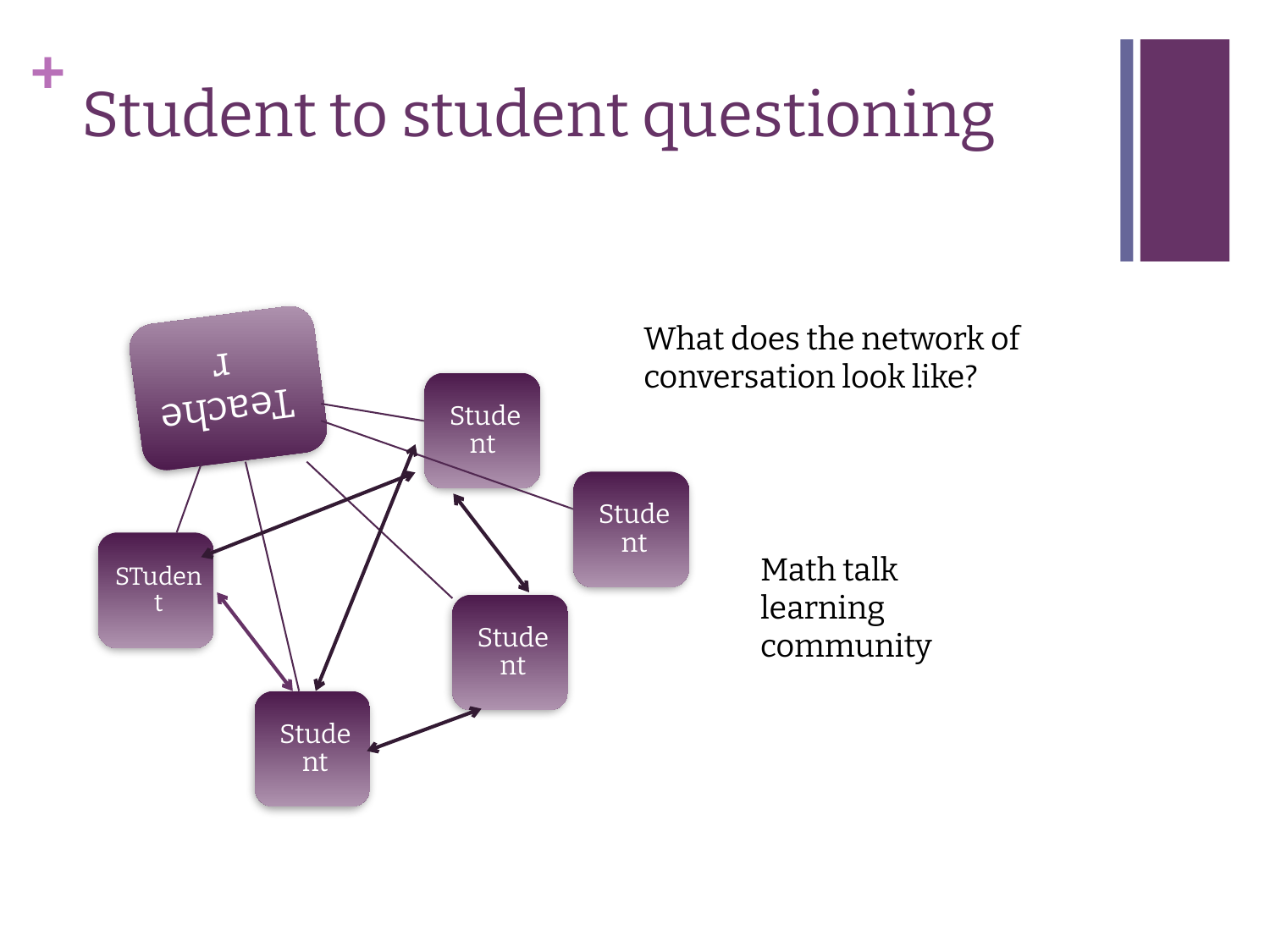

# Student to student questioning
Teacher
Student
Student
Student
Student
STudent
What does the network of conversation look like?
Math talk learning community